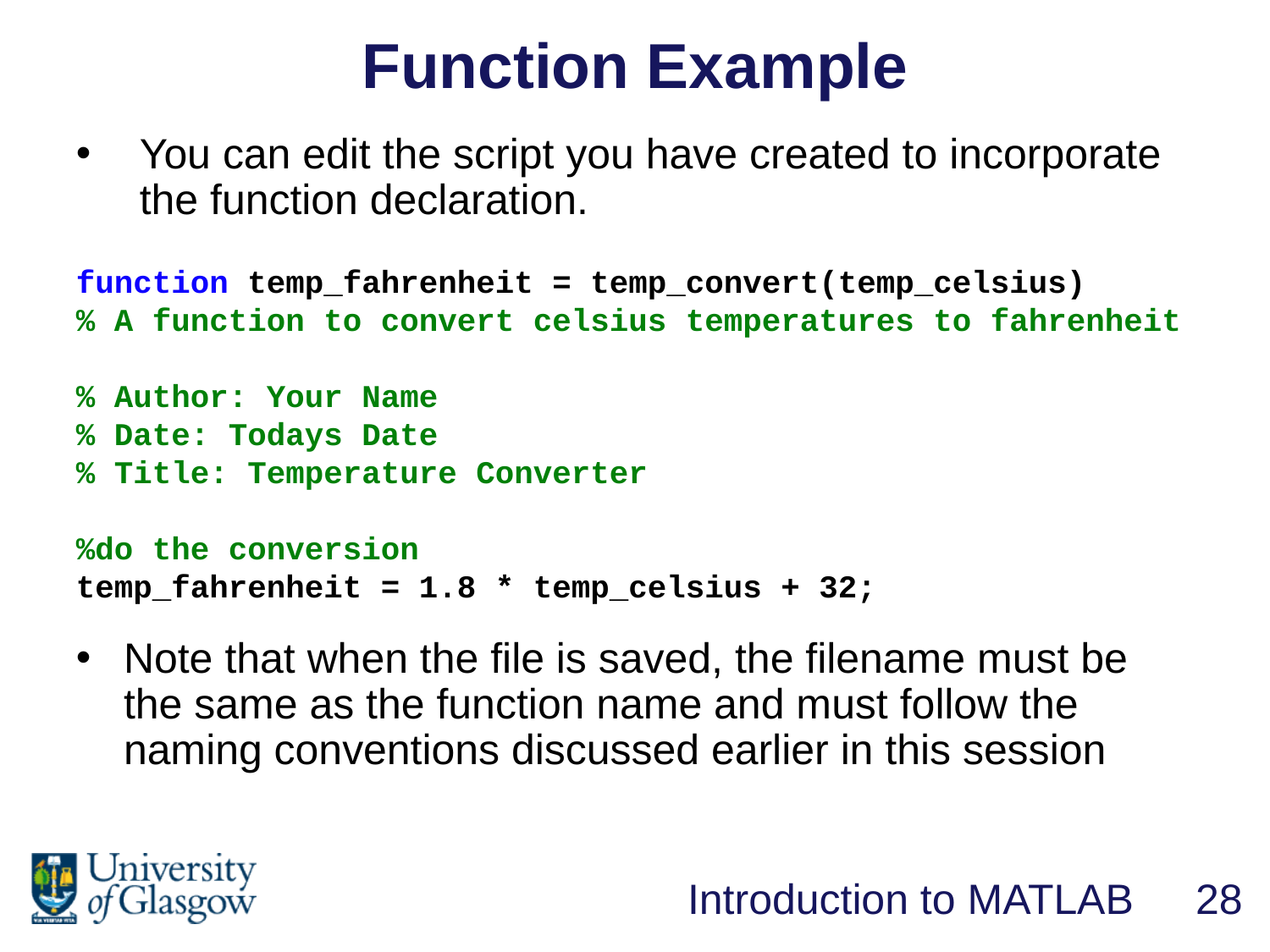

Function Example
You can edit the script you have created to incorporate the function declaration.

function temp_fahrenheit = temp_convert(temp_celsius)
% A function to convert celsius temperatures to fahrenheit

% Author: Your Name
% Date: Todays Date
% Title: Temperature Converter

%do the conversion
temp_fahrenheit = 1.8 * temp_celsius + 32;

Note that when the file is saved, the filename must be the same as the function name and must follow the naming conventions discussed earlier in this session